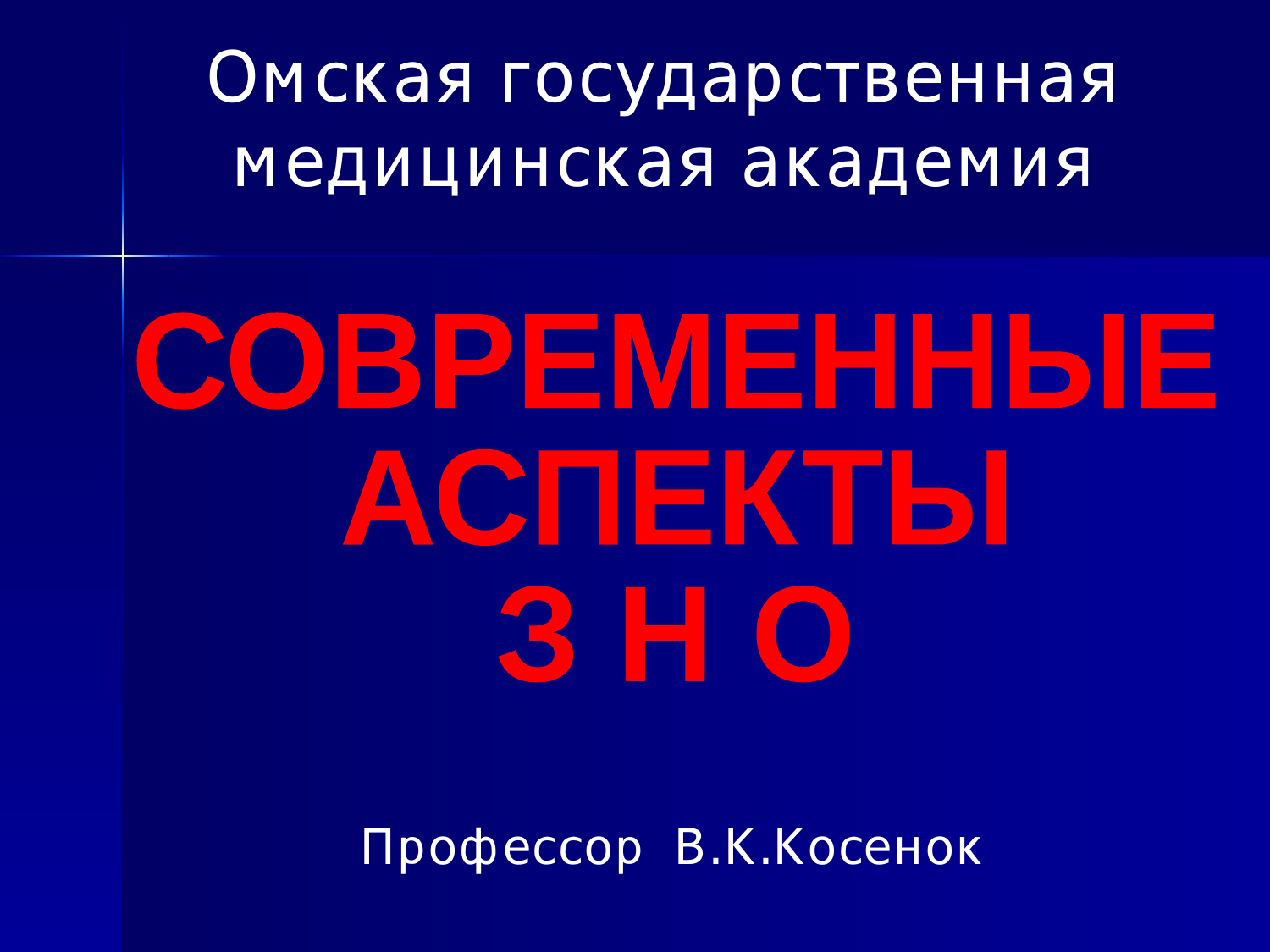

# Омская государственная медицинская академия
СОВРЕМЕННЫЕ
АСПЕКТЫ
З Н О
Профессор  В.К.Косенок